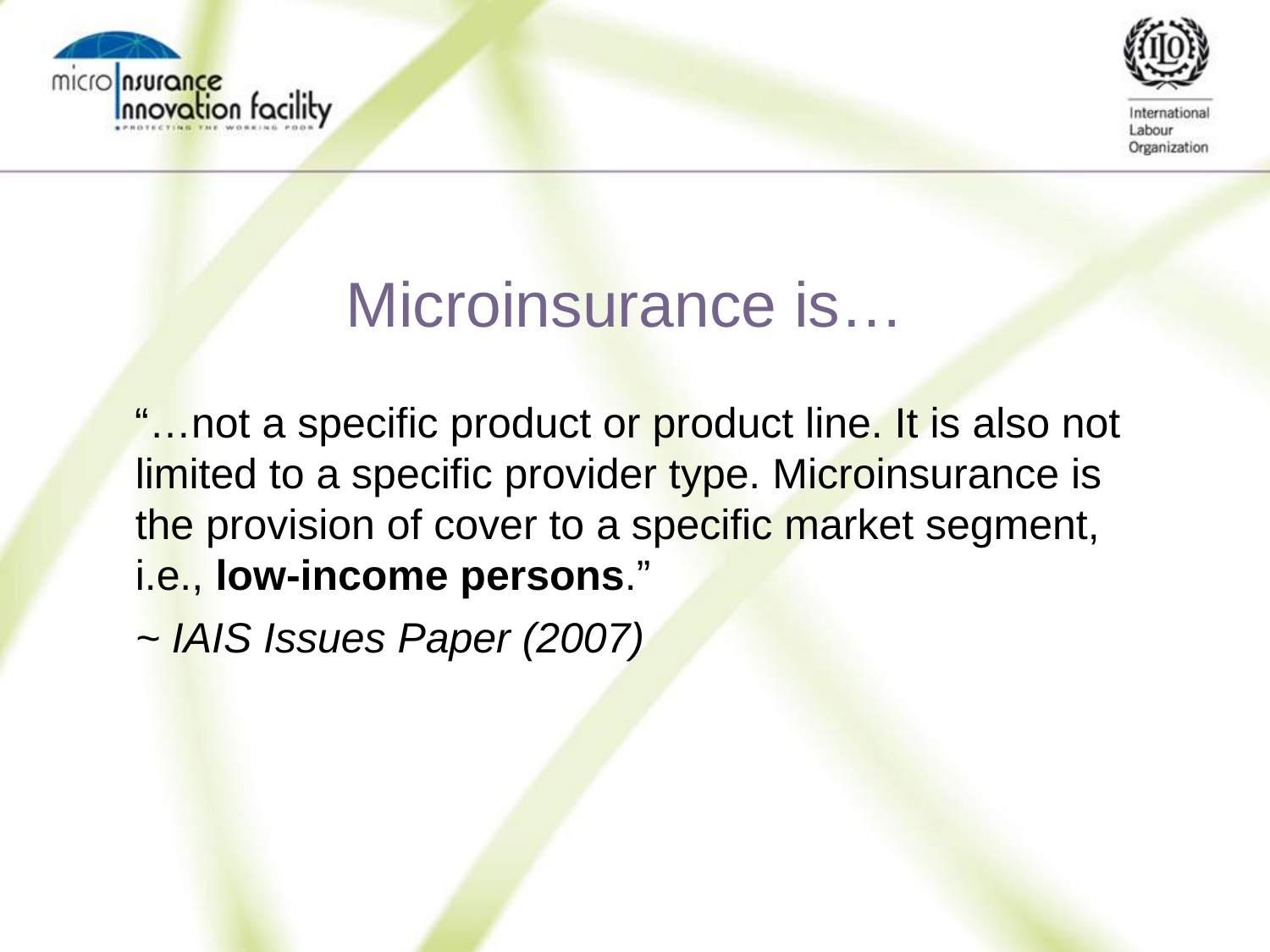

Microinsurance is…

    “…not a specific product or product line. It is also not limited to a specific provider type. Microinsurance is the provision of cover to a specific market segment, i.e., low-income persons.”
 	~ IAIS Issues Paper (2007)